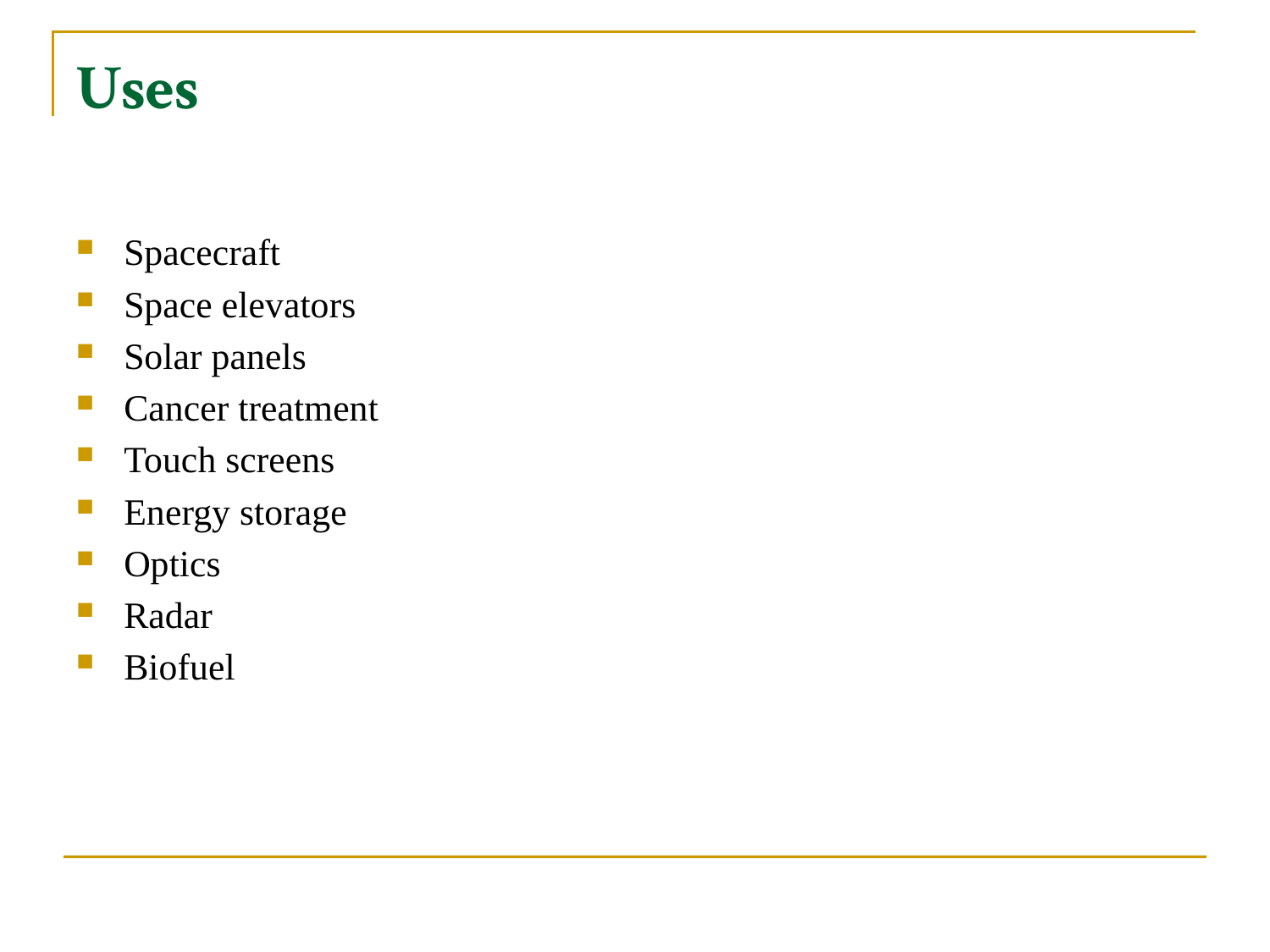

Uses
Spacecraft
Space elevators
Solar panels
Cancer treatment
Touch screens
Energy storage
Optics
Radar
Biofuel